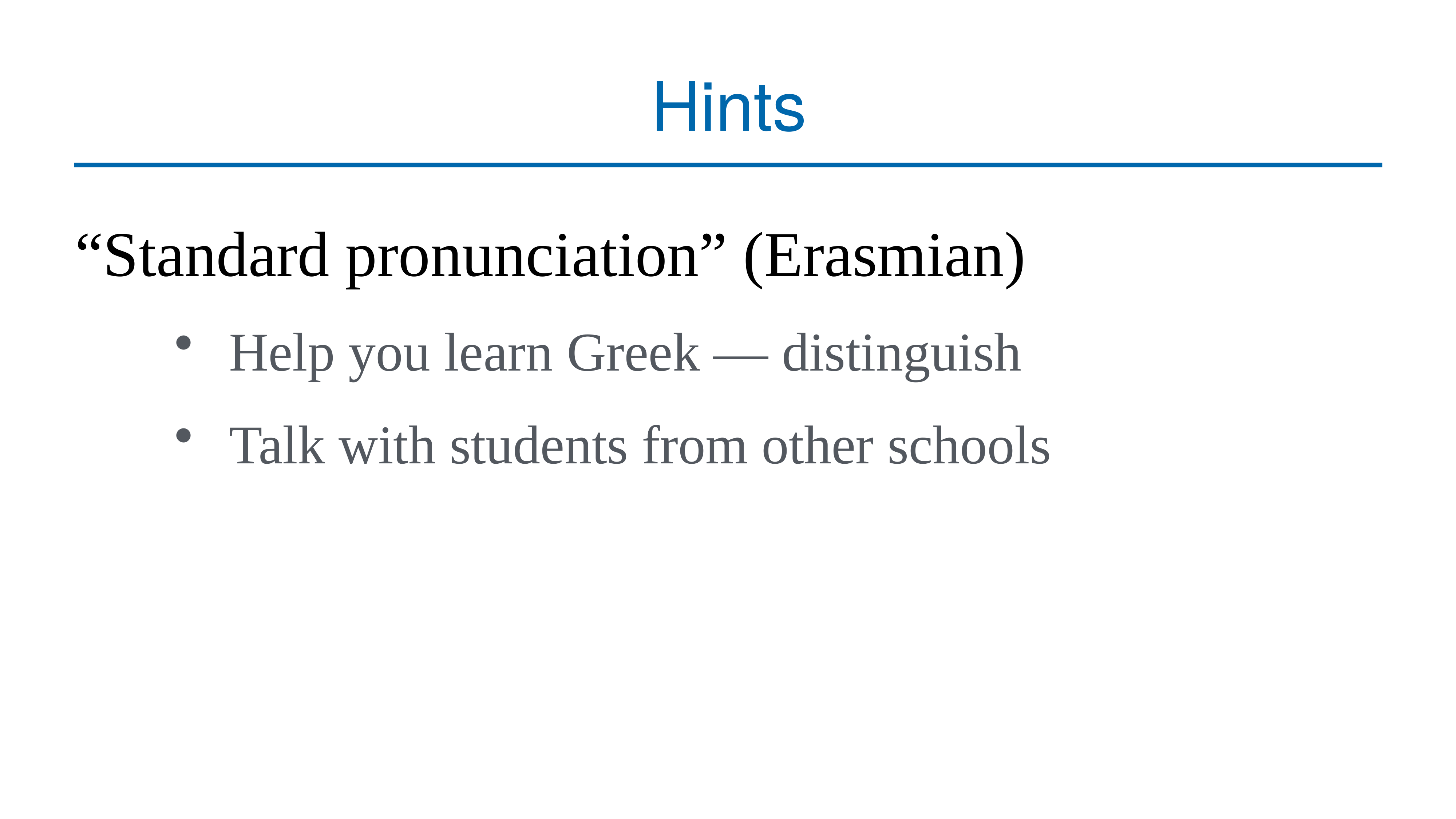

# Hints
“Standard pronunciation” (Erasmian)
Help you learn Greek — distinguish
Talk with students from other schools